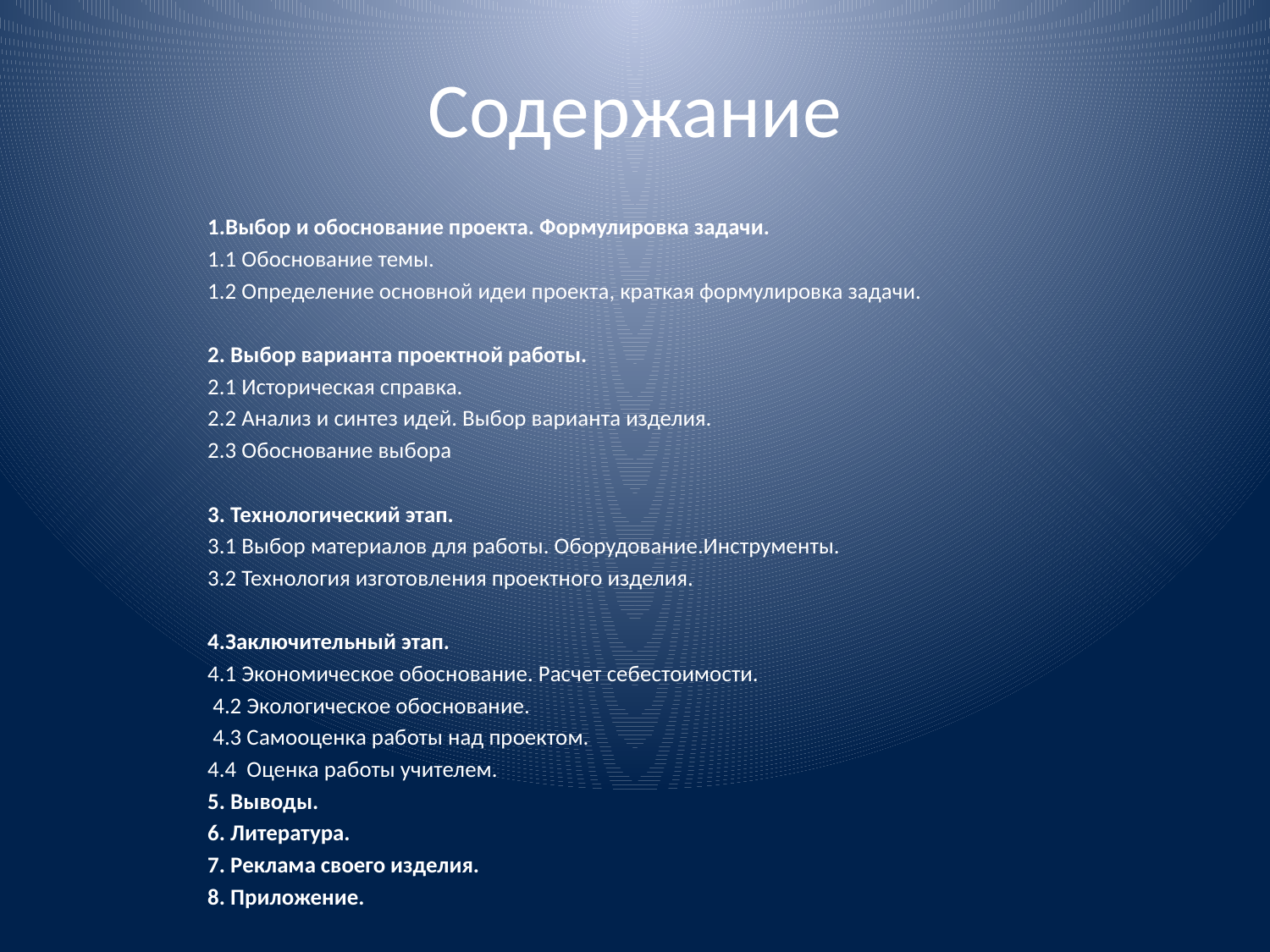

# Содержание
1.Выбор и обоснование проекта. Формулировка задачи.
1.1 Обоснование темы.
1.2 Определение основной идеи проекта, краткая формулировка задачи.

2. Выбор варианта проектной работы.
2.1 Историческая справка.
2.2 Анализ и синтез идей. Выбор варианта изделия.
2.3 Обоснование выбора

3. Технологический этап.
3.1 Выбор материалов для работы. Оборудование.Инструменты.
3.2 Технология изготовления проектного изделия.

4.Заключительный этап.
4.1 Экономическое обоснование. Расчет себестоимости.
 4.2 Экологическое обоснование.
 4.3 Самооценка работы над проектом.
4.4  Оценка работы учителем.
5. Выводы.
6. Литература.
7. Реклама своего изделия.
8. Приложение.